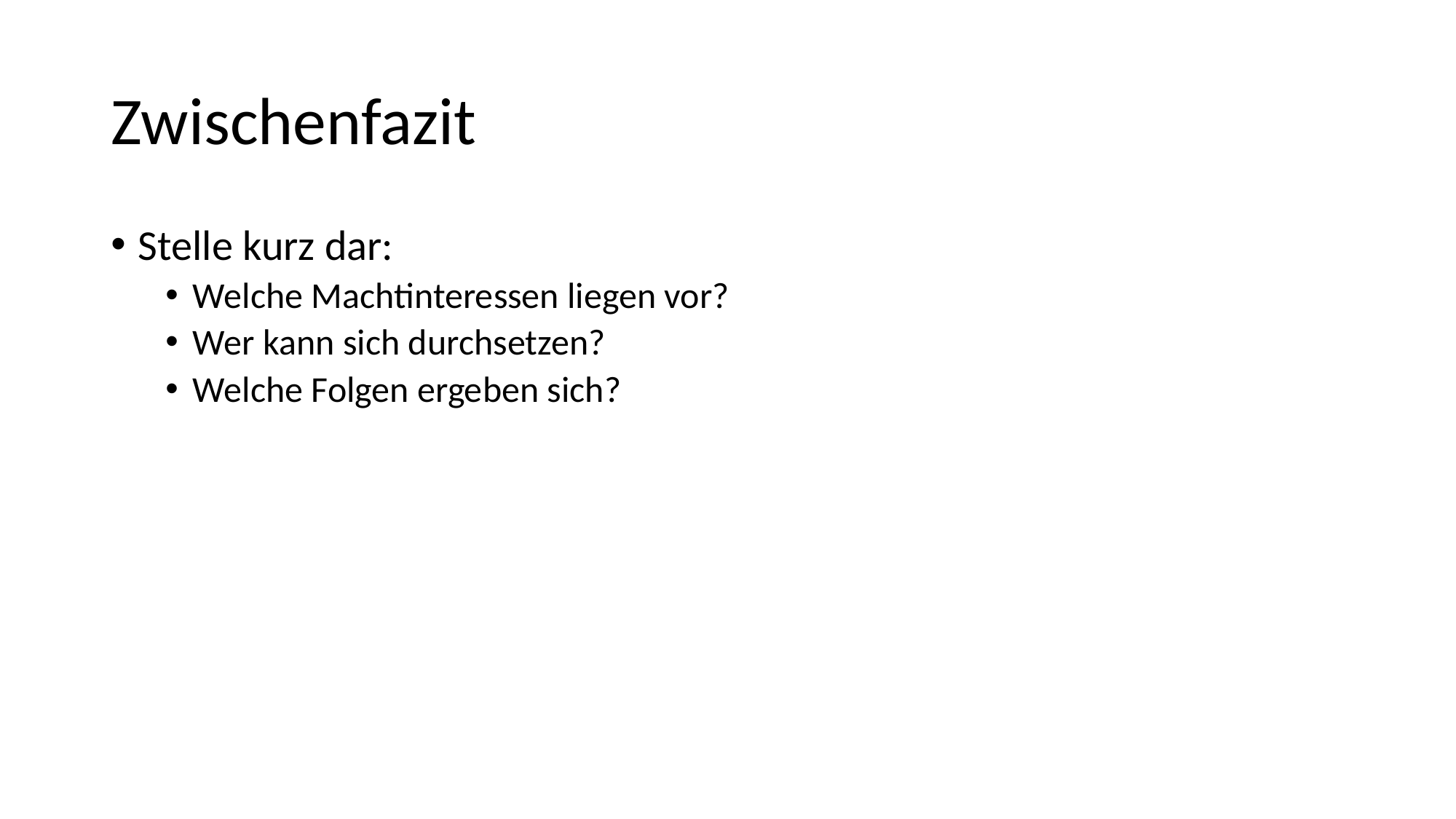

# Zwischenfazit
Stelle kurz dar:
Welche Machtinteressen liegen vor?
Wer kann sich durchsetzen?
Welche Folgen ergeben sich?